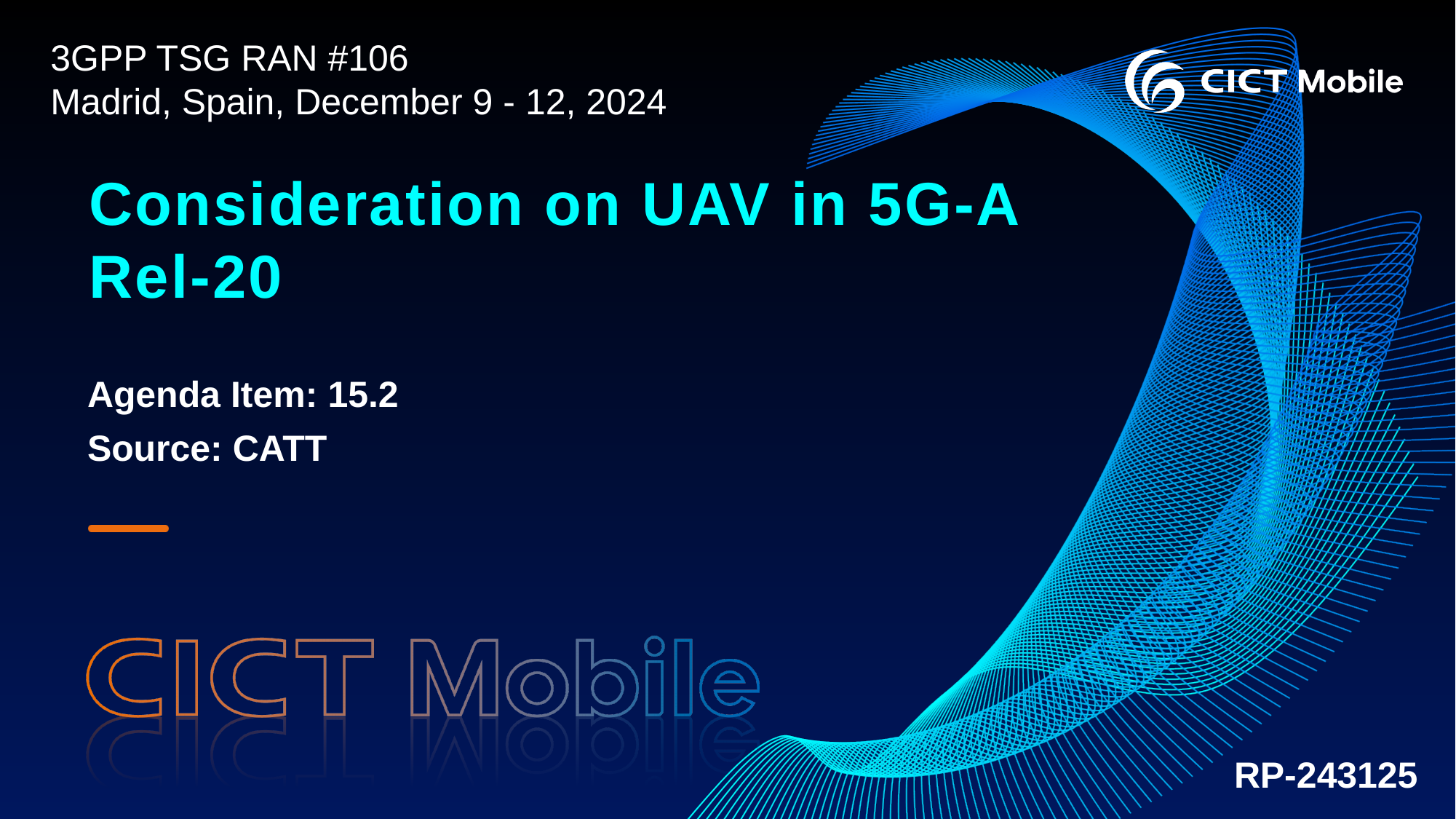

3GPP TSG RAN #106
Madrid, Spain, December 9 - 12, 2024
# Consideration on UAV in 5G-A Rel-20
Agenda Item: 15.2
Source: CATT
RP-243125